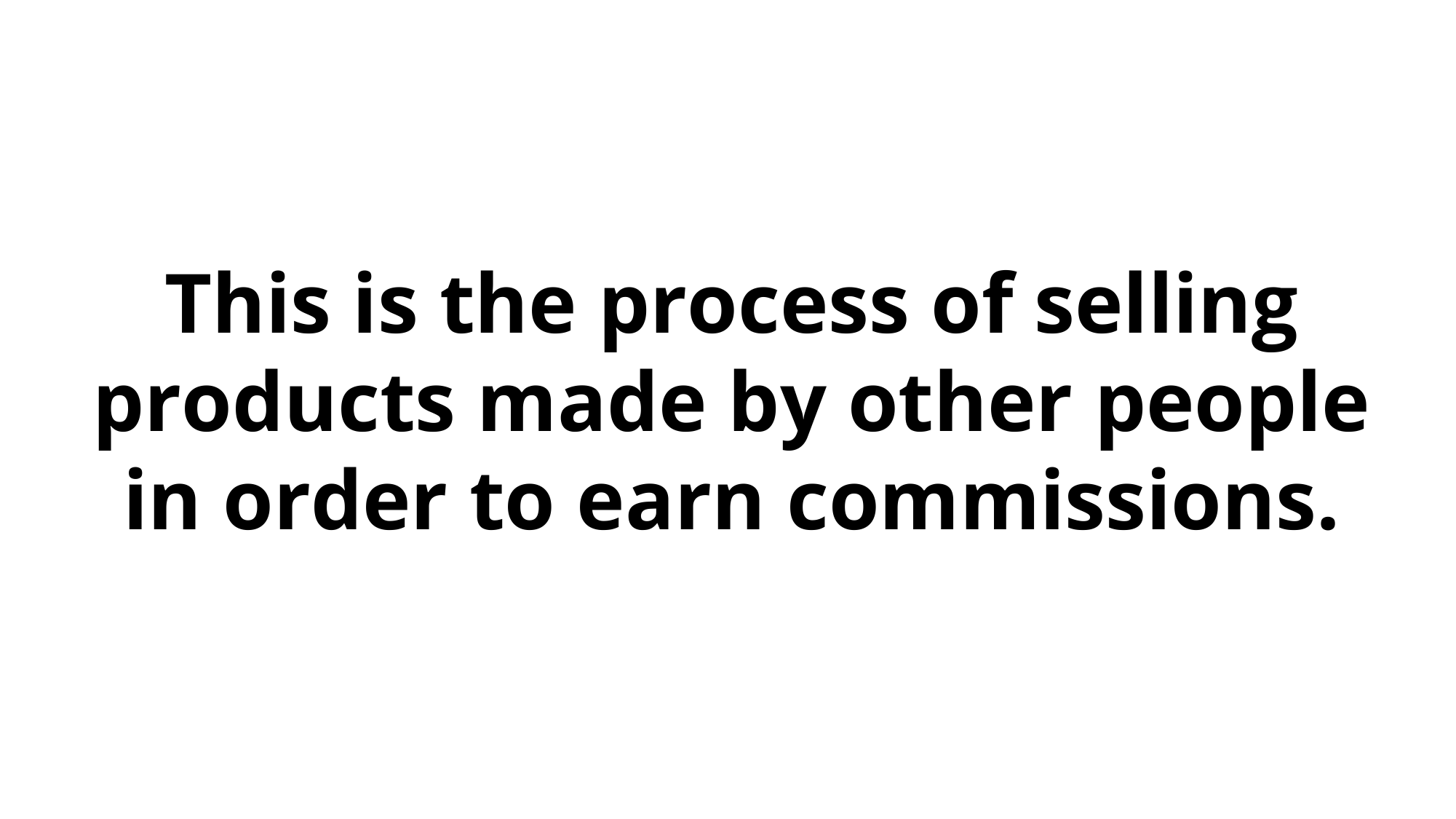

This is the process of selling products made by other people in order to earn commissions.